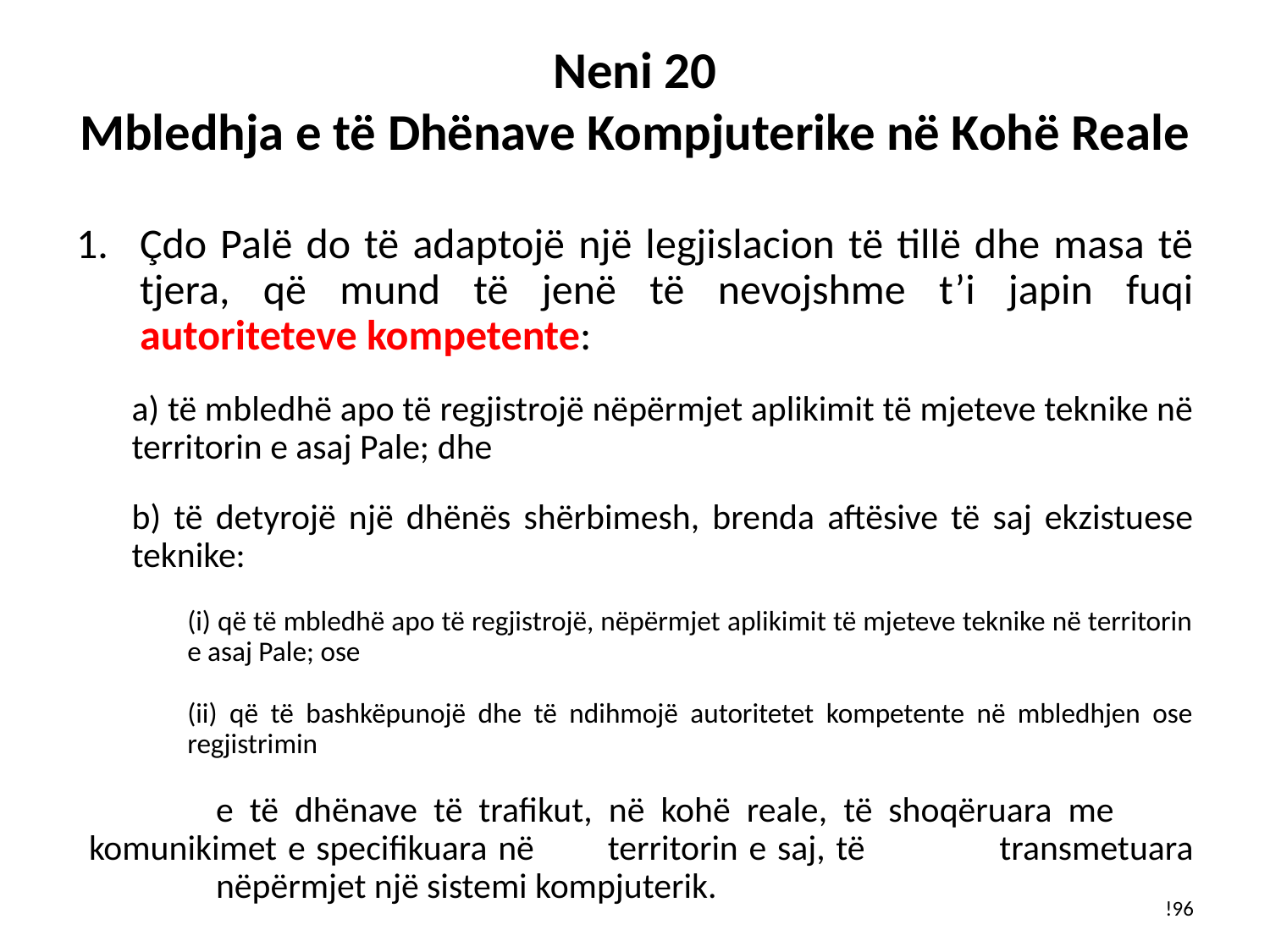

# Neni 20 Mbledhja e të Dhënave Kompjuterike në Kohë Reale
Çdo Palë do të adaptojë një legjislacion të tillë dhe masa të tjera, që mund të jenë të nevojshme t’i japin fuqi autoriteteve kompetente:
a) të mbledhë apo të regjistrojë nëpërmjet aplikimit të mjeteve teknike në territorin e asaj Pale; dhe
b) të detyrojë një dhënës shërbimesh, brenda aftësive të saj ekzistuese teknike:
(i) që të mbledhë apo të regjistrojë, nëpërmjet aplikimit të mjeteve teknike në territorin e asaj Pale; ose
(ii) që të bashkëpunojë dhe të ndihmojë autoritetet kompetente në mbledhjen ose regjistrimin
	e të dhënave të trafikut, në kohë reale, të shoqëruara me 	komunikimet e specifikuara në 	territorin e saj, të 	transmetuara 	nëpërmjet një sistemi kompjuterik.
!96